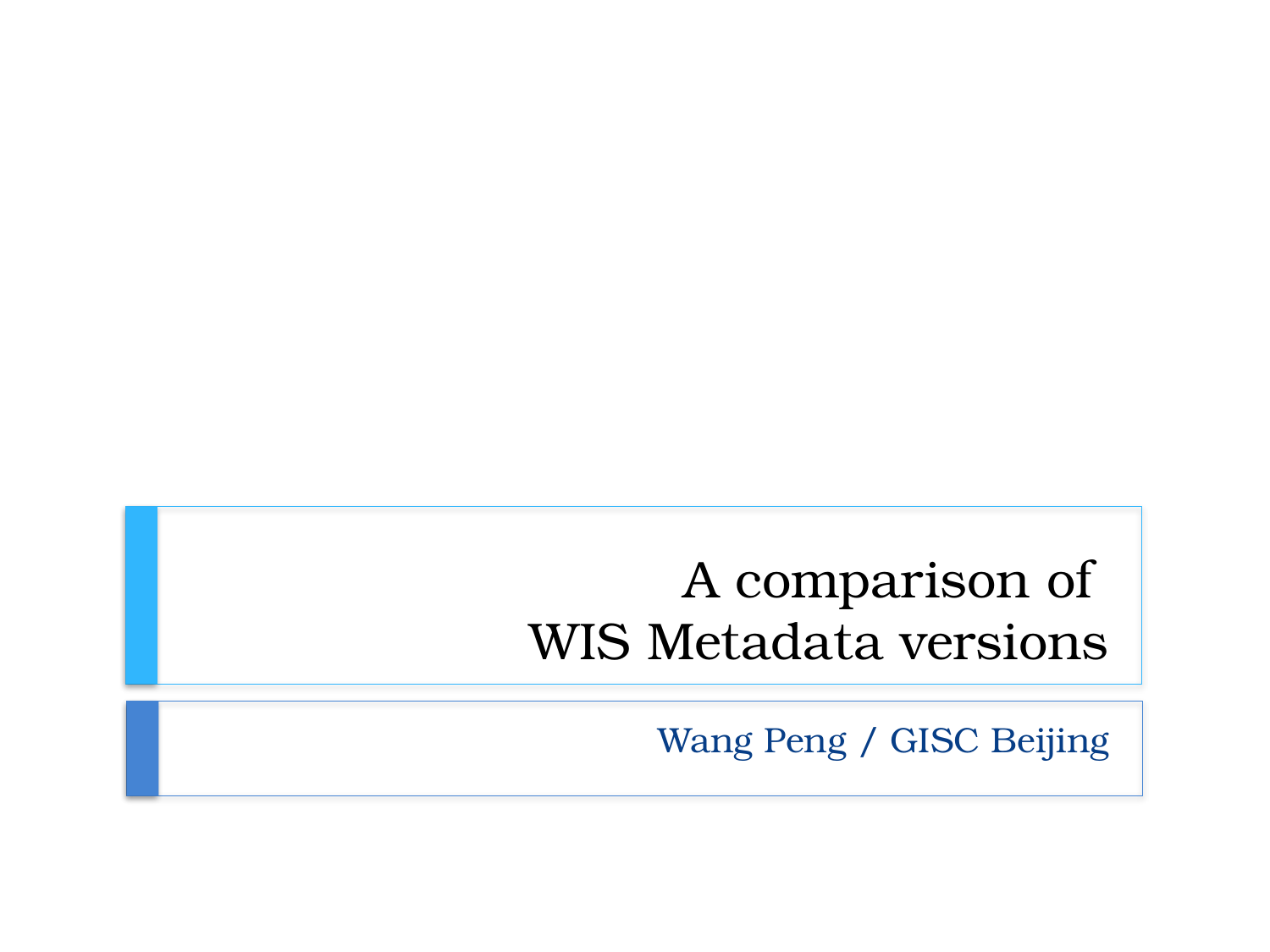

# A comparison of WIS Metadata versions
Wang Peng / GISC Beijing